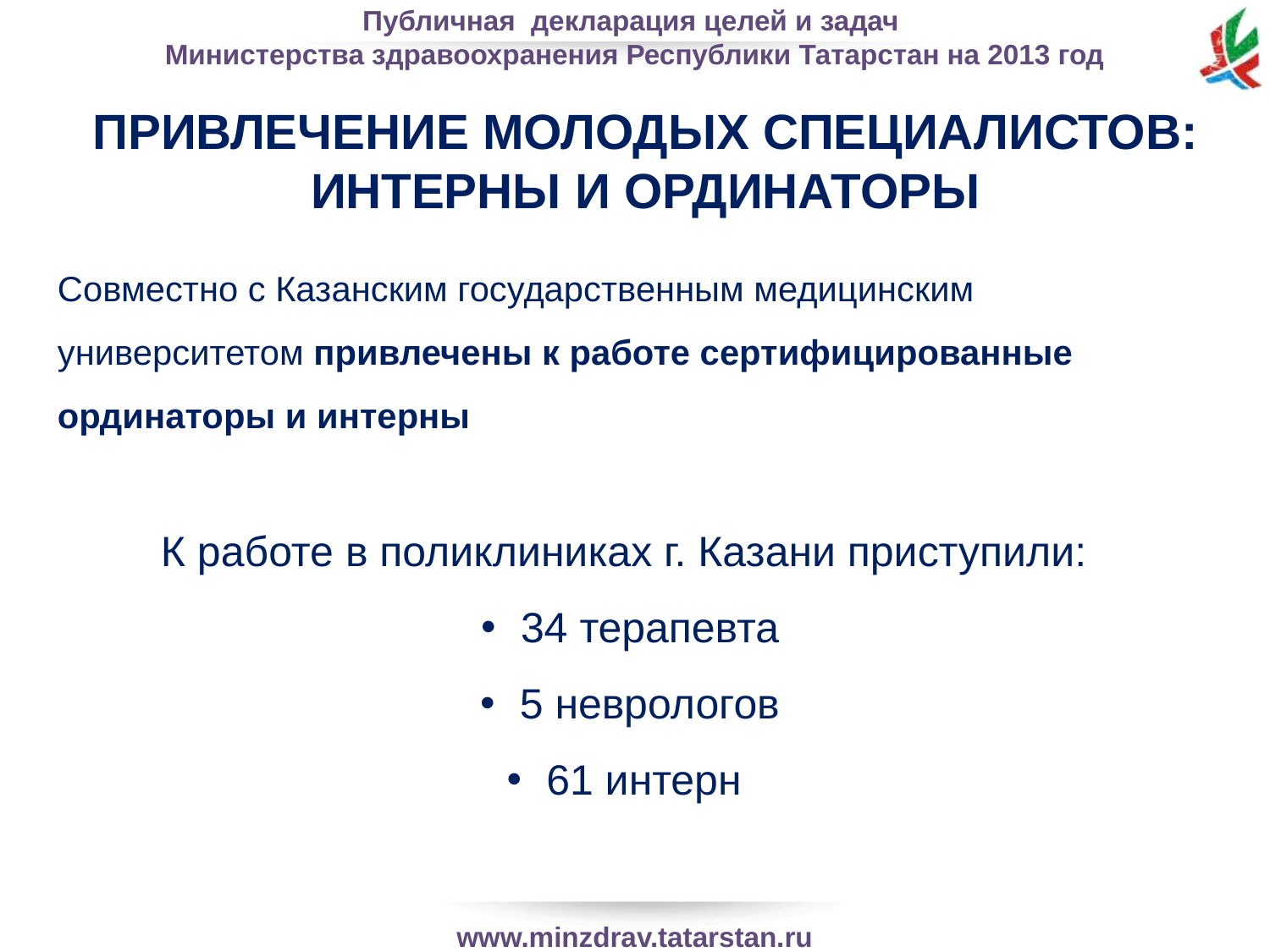

ПРИВЛЕЧЕНИЕ МОЛОДЫХ СПЕЦИАЛИСТОВ:
ИНТЕРНЫ И ОРДИНАТОРЫ
Совместно с Казанским государственным медицинским университетом привлечены к работе сертифицированные ординаторы и интерны

К работе в поликлиниках г. Казани приступили:
34 терапевта
5 неврологов
61 интерн